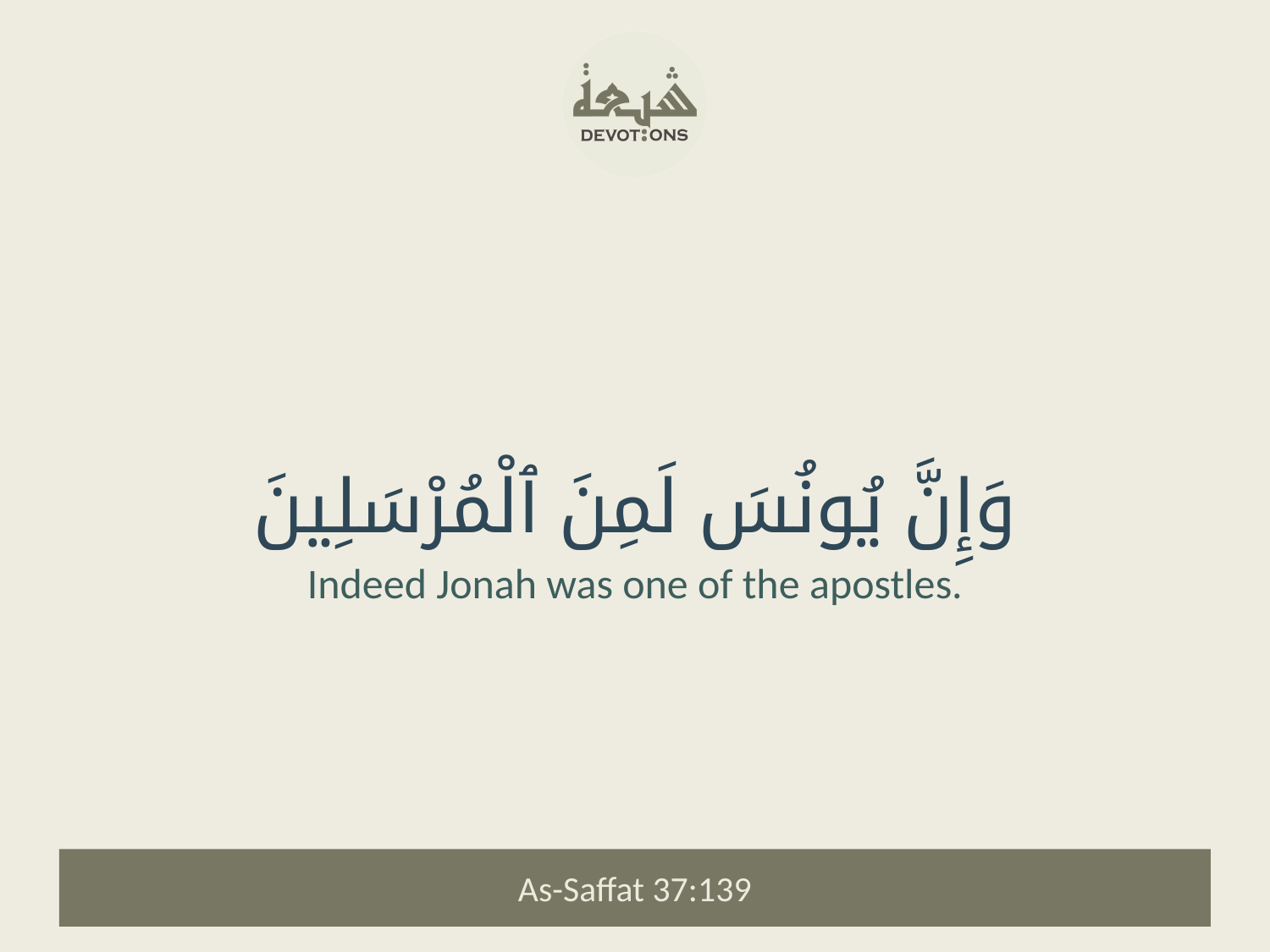

وَإِنَّ يُونُسَ لَمِنَ ٱلْمُرْسَلِينَ
Indeed Jonah was one of the apostles.
As-Saffat 37:139